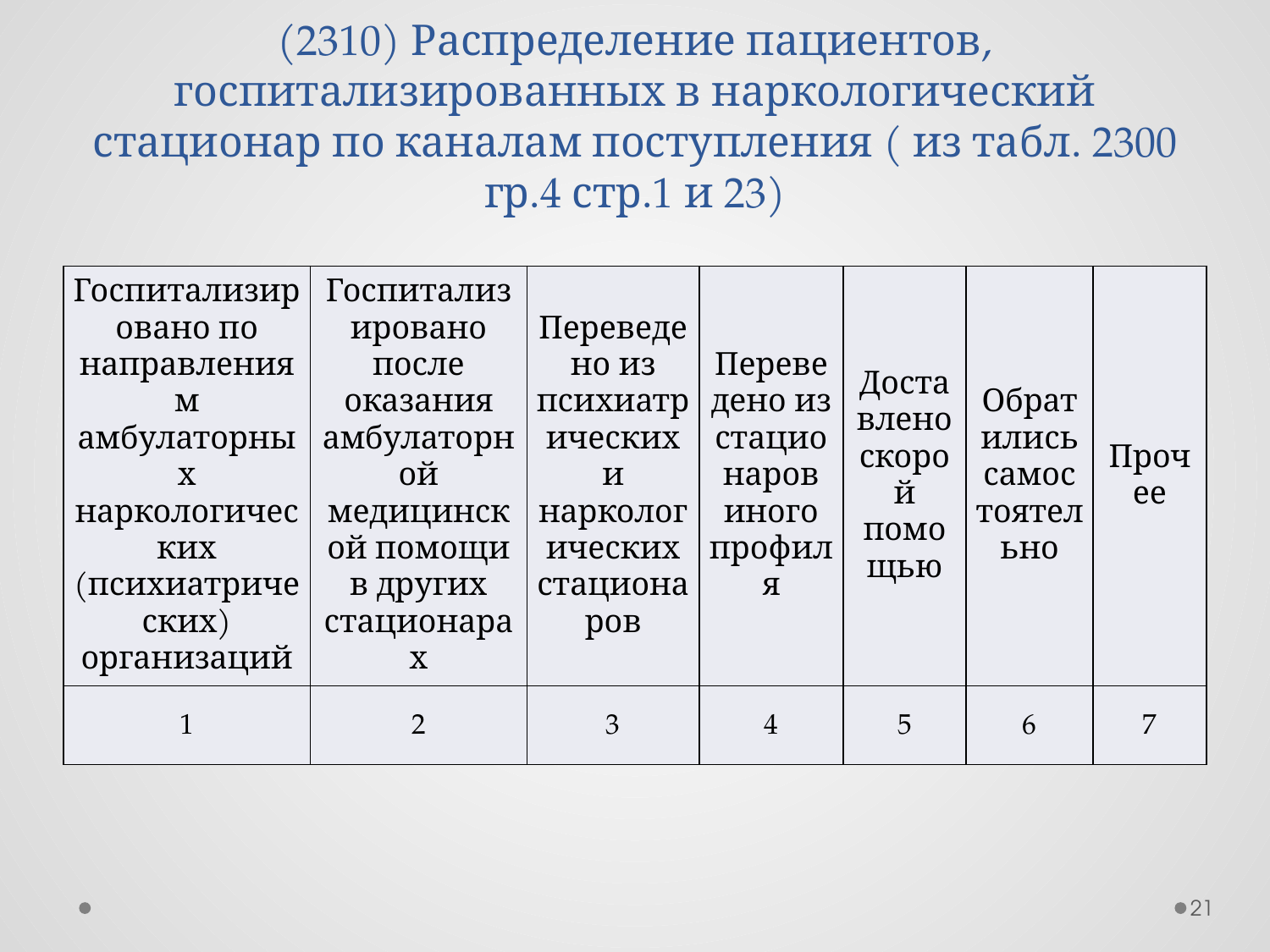

# (2310) Распределение пациентов, госпитализированных в наркологический стационар по каналам поступления ( из табл. 2300 гр.4 стр.1 и 23)
| Госпитализировано по направлениям амбулаторных наркологических (психиатрических) организаций | Госпитализировано после оказания амбулаторной медицинской помощи в других стационарах | Переведено из психиатрических и наркологических стационаров | Переведено из стационаров иного профиля | Доставлено скорой помощью | Обратились самостоятельно | Прочее |
| --- | --- | --- | --- | --- | --- | --- |
| 1 | 2 | 3 | 4 | 5 | 6 | 7 |

21